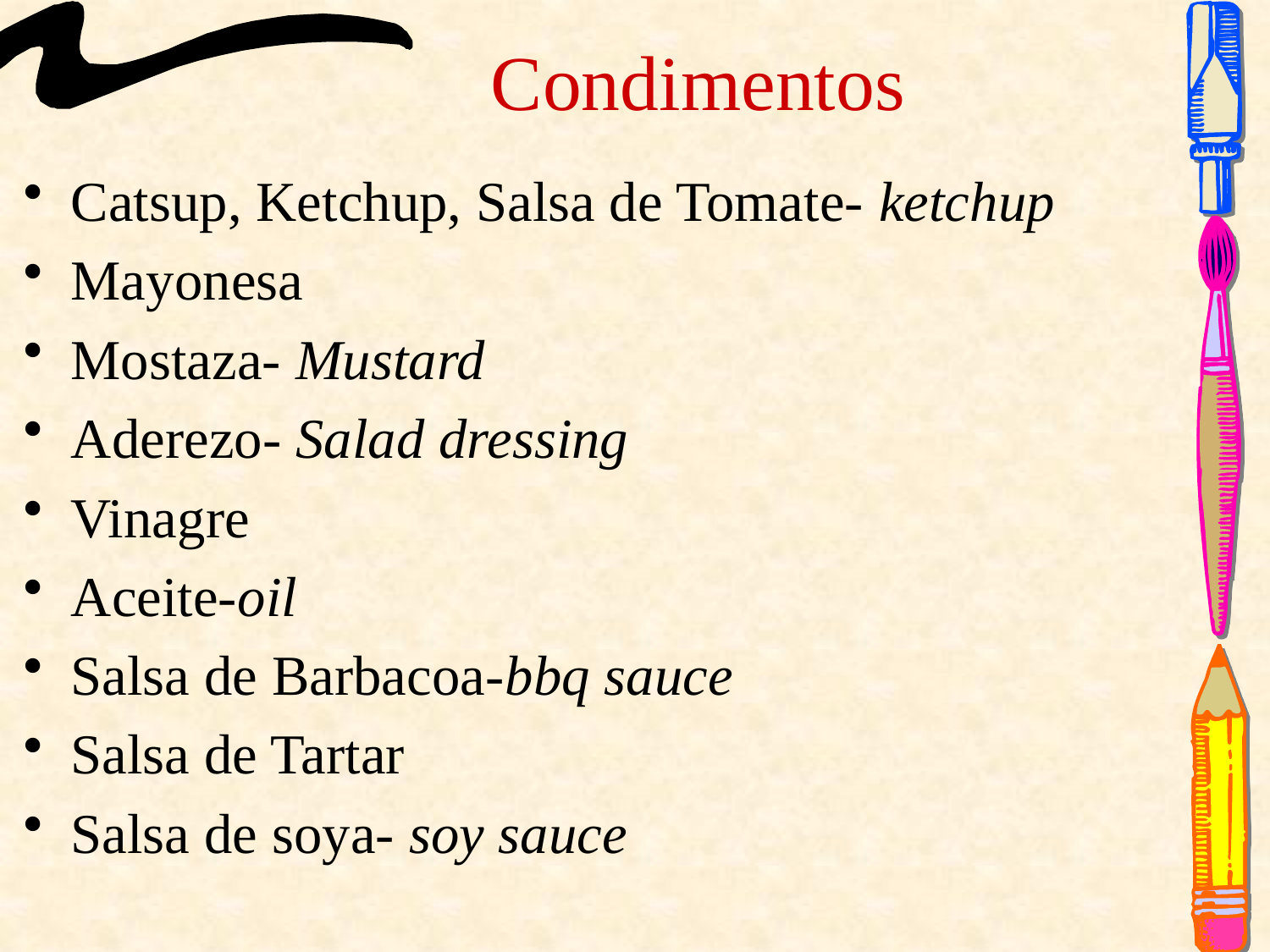

# Condimentos
Catsup, Ketchup, Salsa de Tomate- ketchup
Mayonesa
Mostaza- Mustard
Aderezo- Salad dressing
Vinagre
Aceite-oil
Salsa de Barbacoa-bbq sauce
Salsa de Tartar
Salsa de soya- soy sauce